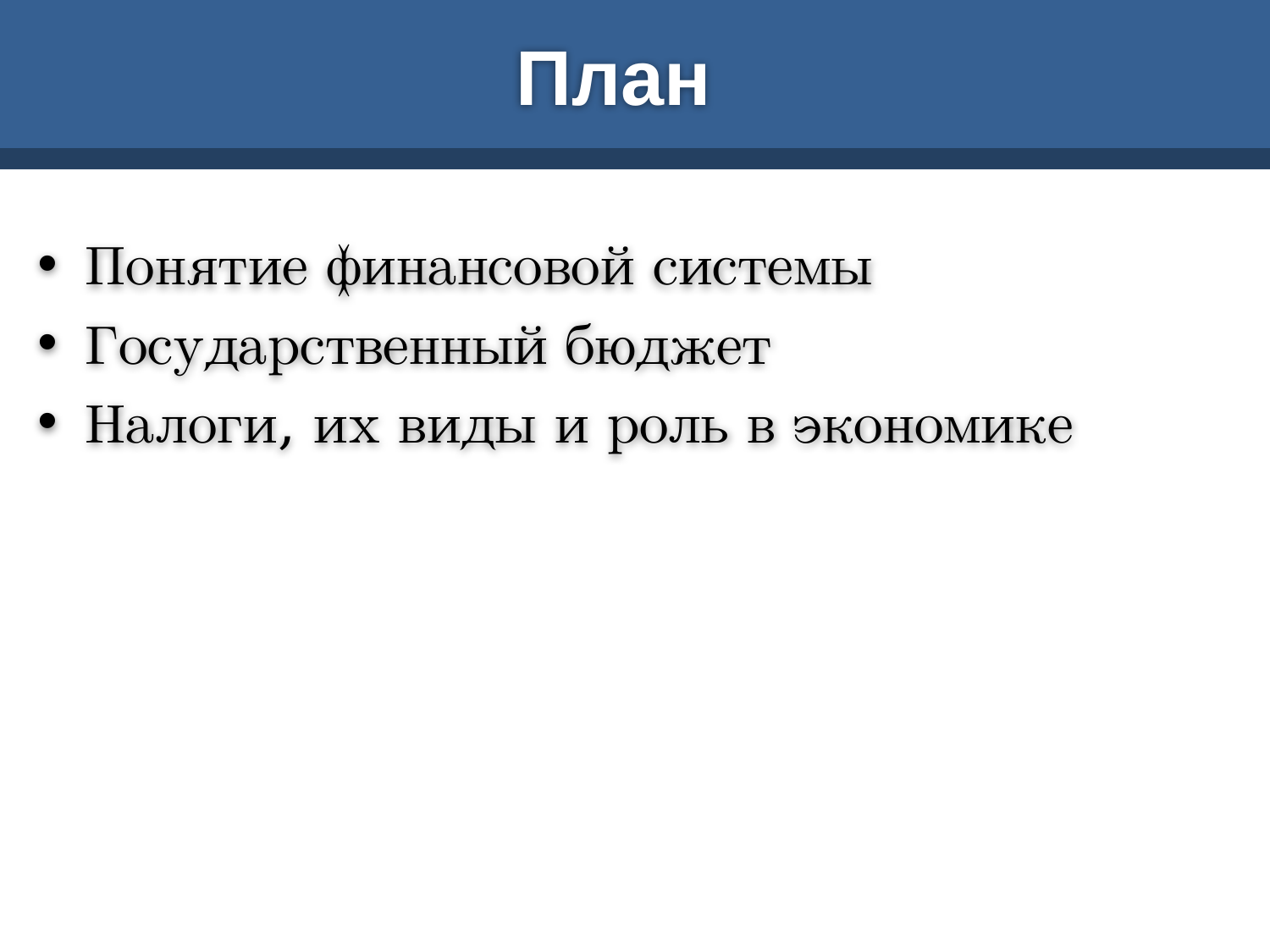

# План
Понятие финансовой системы
Государственный бюджет
Налоги, их виды и роль в экономике